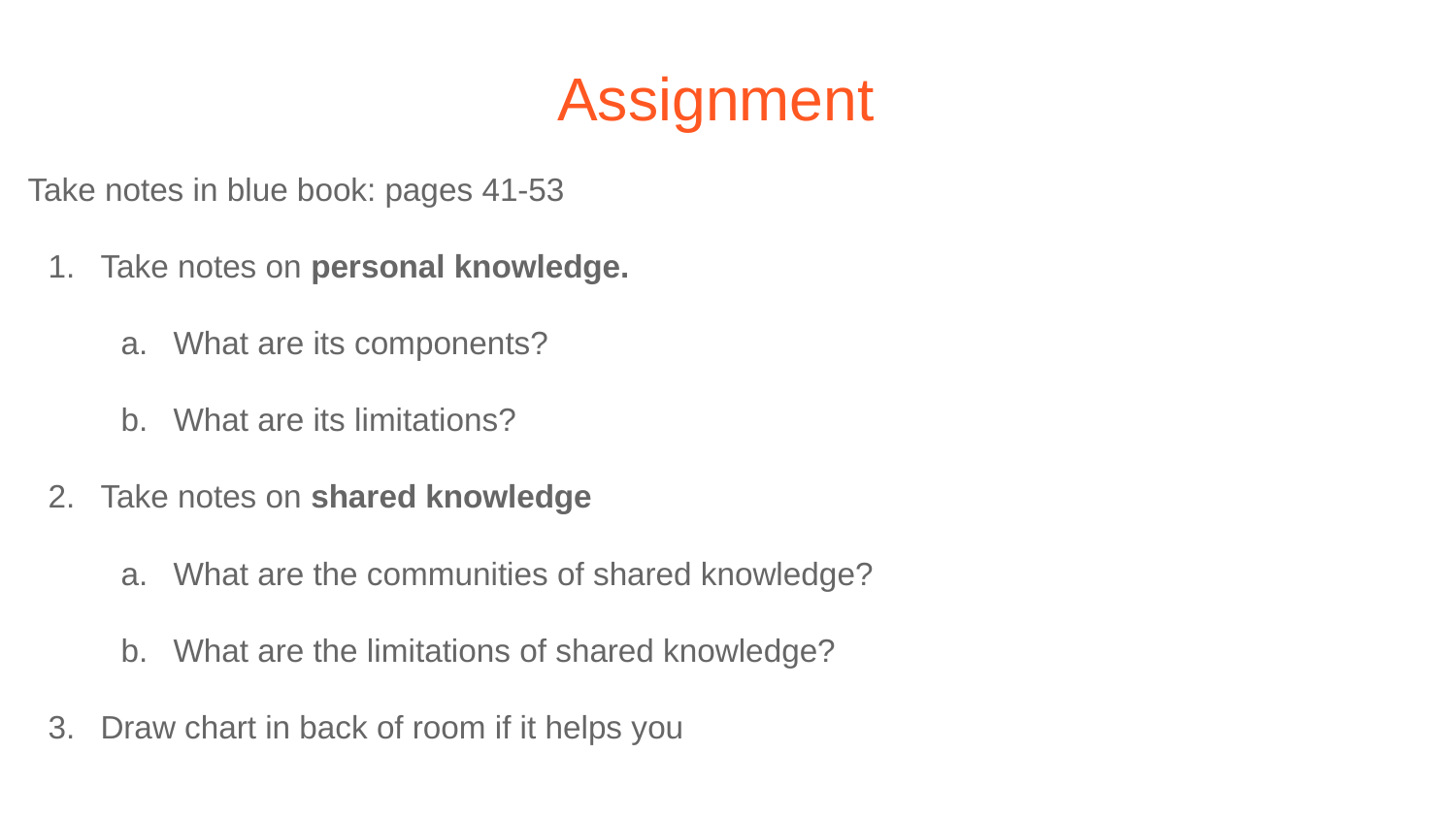

# Assignment
Take notes in blue book: pages 41-53
Take notes on personal knowledge.
What are its components?
What are its limitations?
Take notes on shared knowledge
What are the communities of shared knowledge?
What are the limitations of shared knowledge?
Draw chart in back of room if it helps you